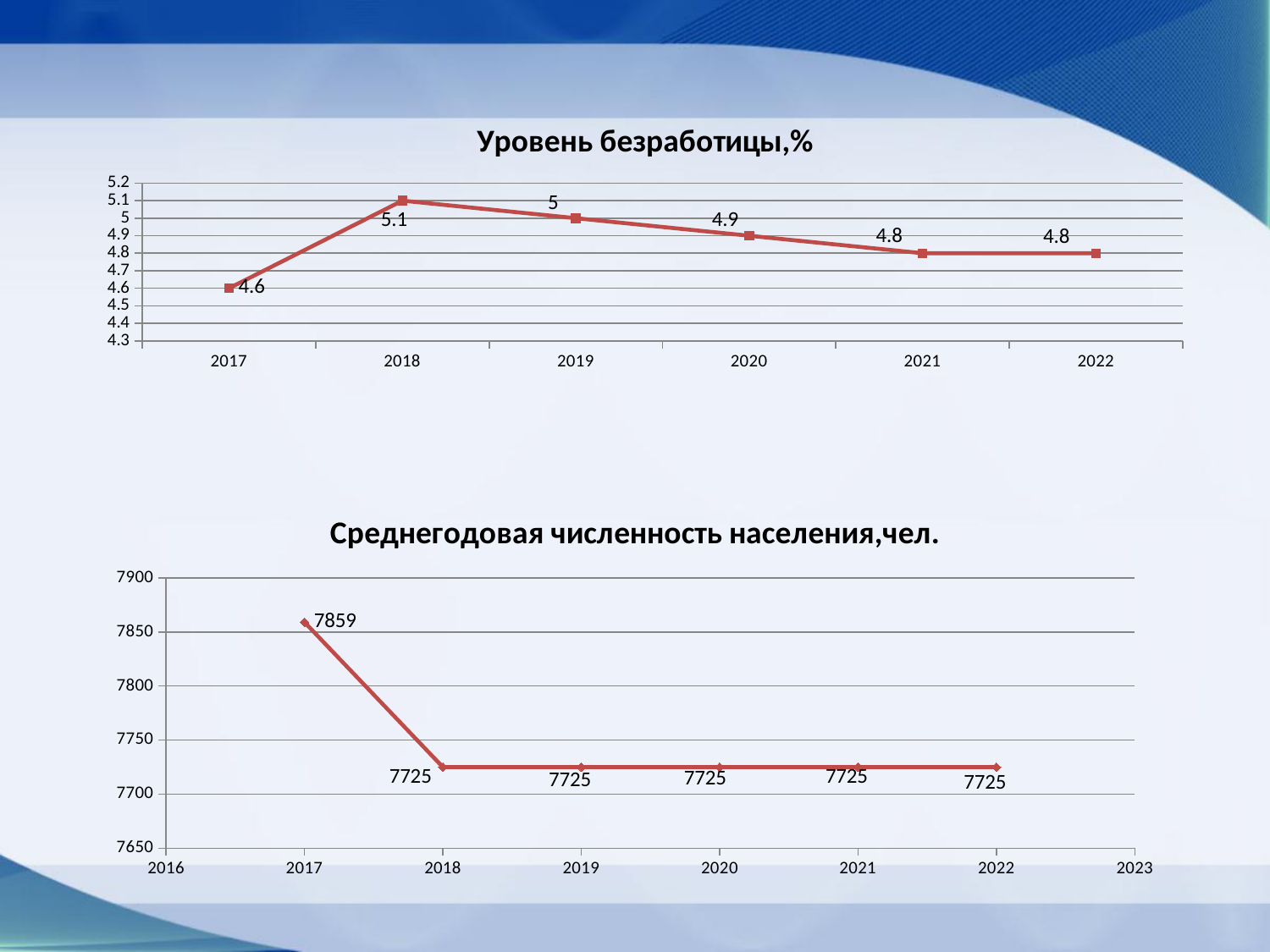

### Chart: Уровень безработицы,%

| Category | % |
|---|---|
| 2017 | 4.6 |
| 2018 | 5.1 |
| 2019 | 5.0 |
| 2020 | 4.9 |
| 2021 | 4.8 |
| 2022 | 4.8 |

### Chart: Среднегодовая численность населения,чел.

| Category | чел |
|---|---|